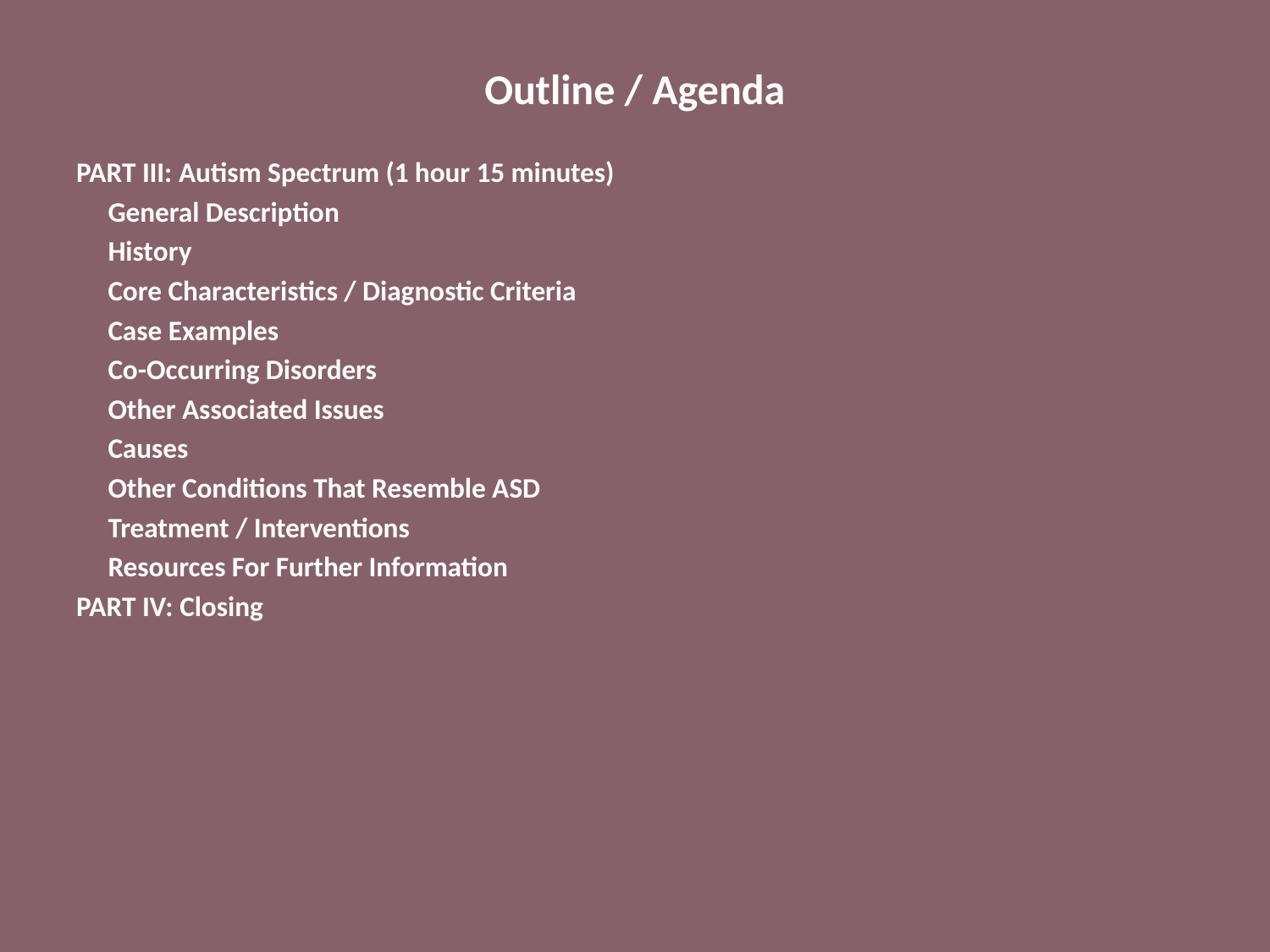

# Outline / Agenda
PART III: Autism Spectrum (1 hour 15 minutes)
General Description
History
Core Characteristics / Diagnostic Criteria
Case Examples
Co-Occurring Disorders
Other Associated Issues
Causes
Other Conditions That Resemble ASD
Treatment / Interventions
Resources For Further Information
PART IV: Closing